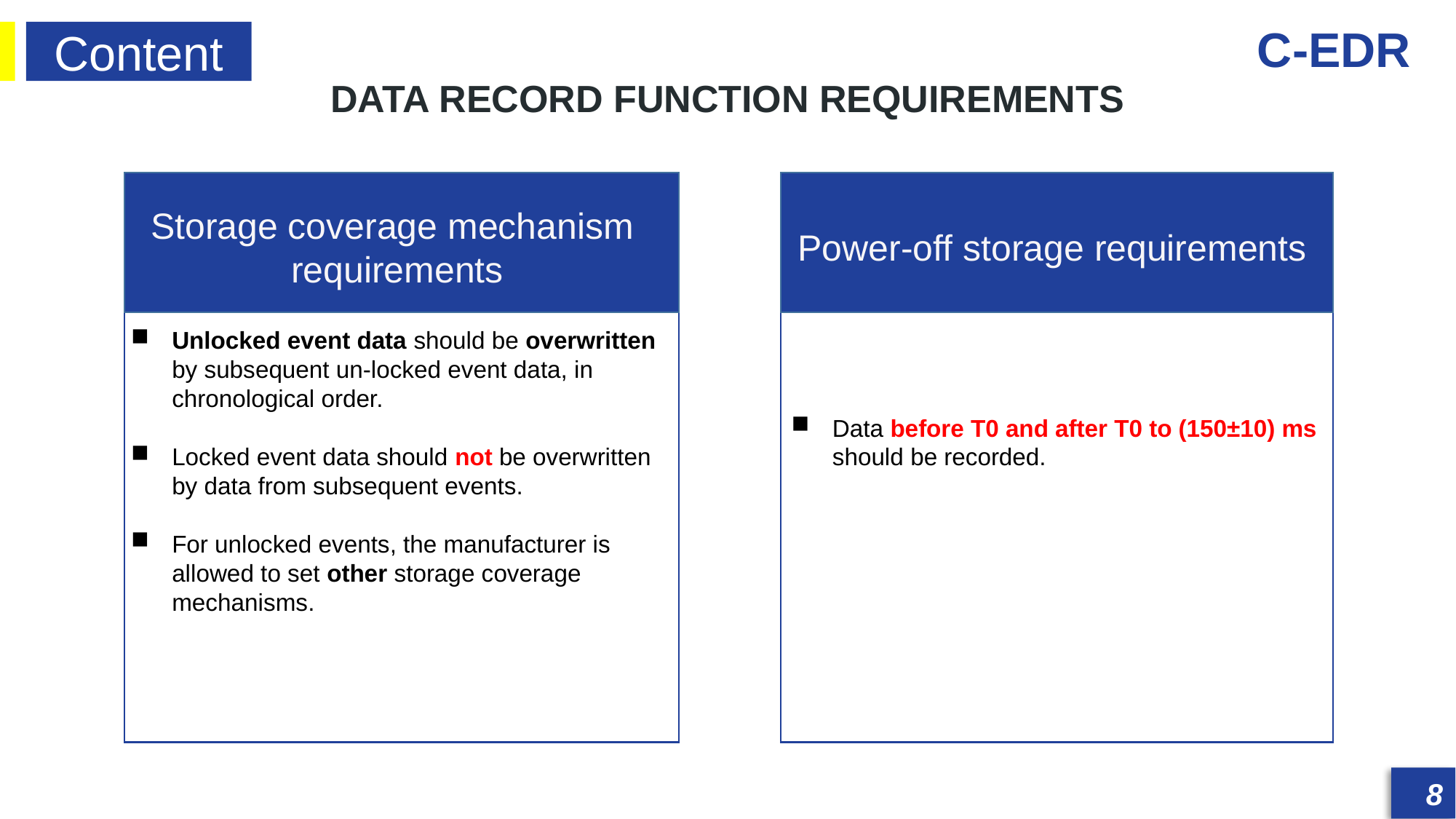

Content
DATA RECORD FUNCTION REQUIREMENTS

Storage coverage mechanism  requirements

Unlocked event data should be overwritten by subsequent un-locked event data, in chronological order.

Locked event data should not be overwritten by data from subsequent events.

For unlocked events, the manufacturer is allowed to set other storage coverage mechanisms.

Power-off storage requirements

Data before T0 and after T0 to (150±10) ms  should be recorded.
8